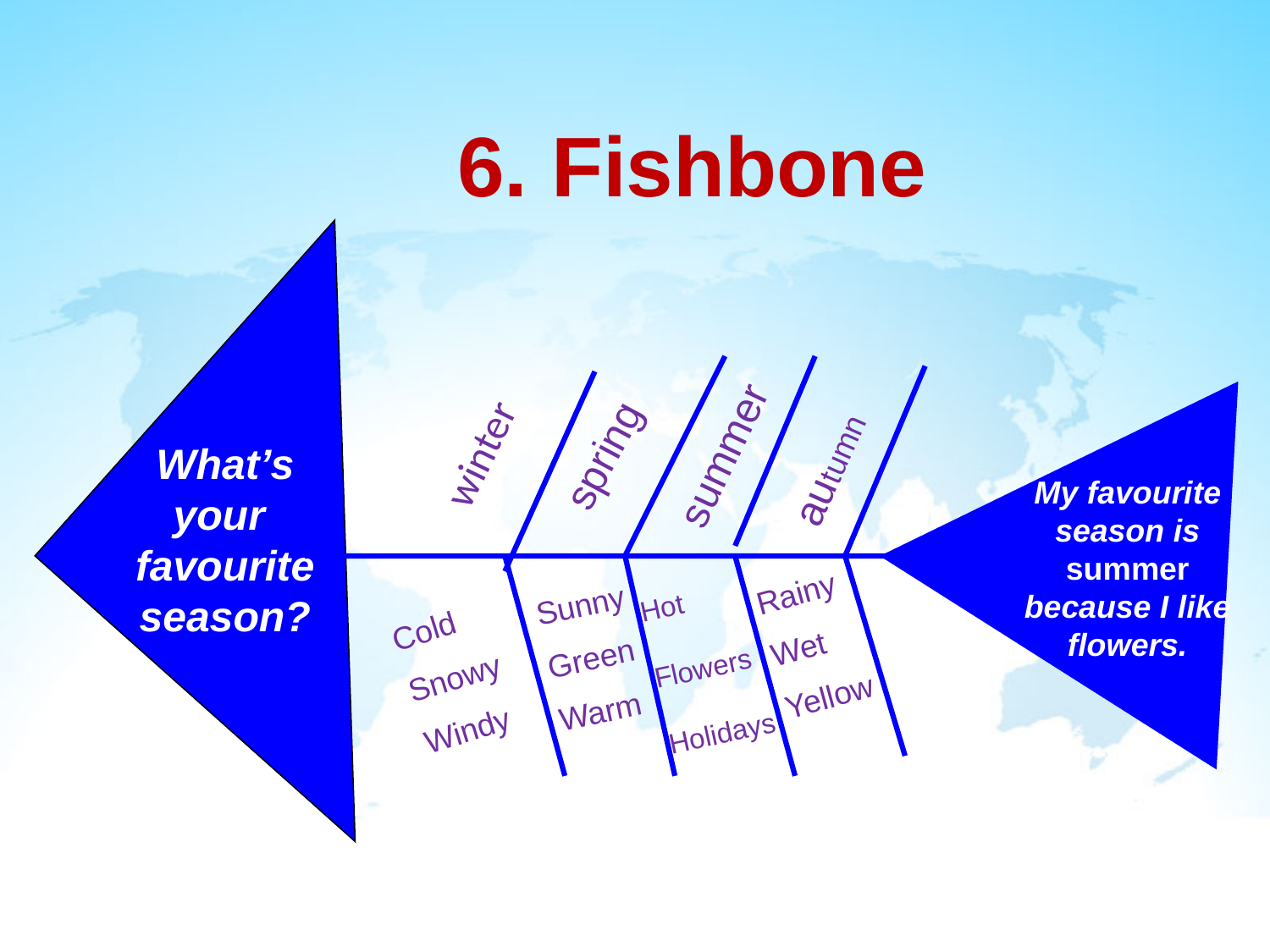

6. Fishbone

winter

autumn
summer
spring
What’s your
favourite season?

My favourite
season is summer
because I like flowers.

Rainy
Wet
Yellow

Hot

Flowers

Holidays
Sunny
Green
Warm
Cold
Snowy
Windy